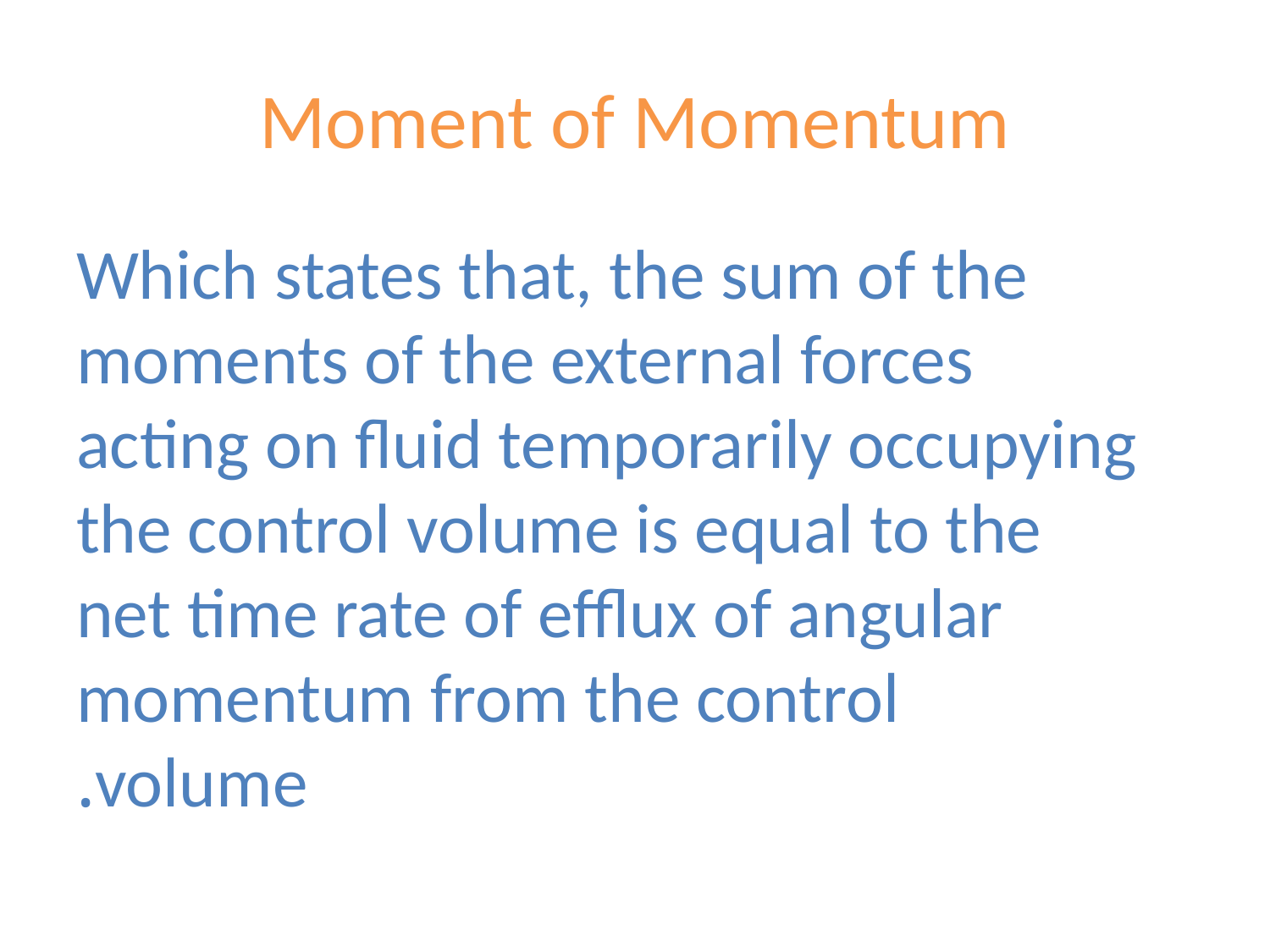

# Moment of Momentum
Which states that, the sum of the moments of the external forces acting on fluid temporarily occupying the control volume is equal to the net time rate of efflux of angular momentum from the control volume.